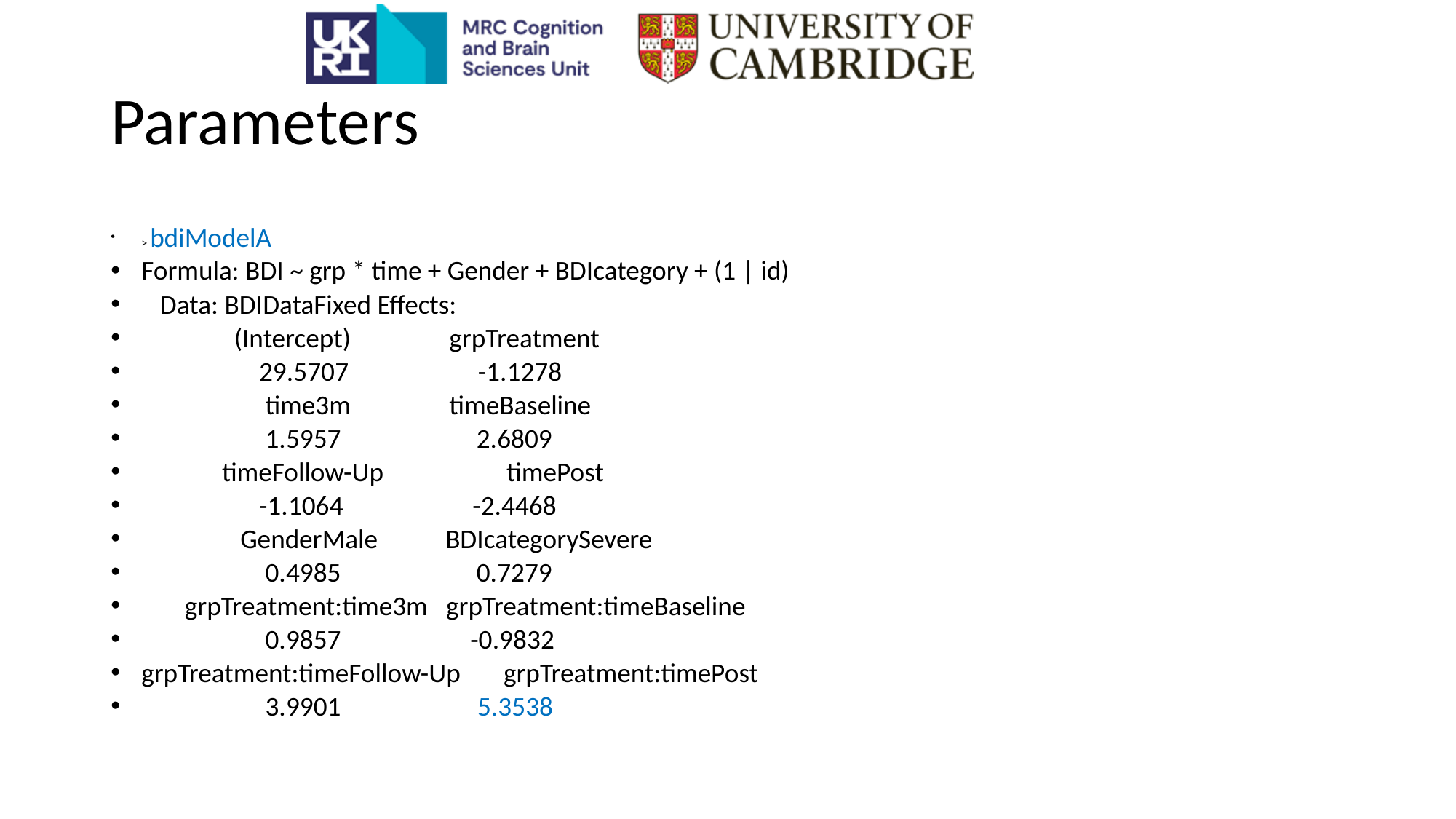

# Parameters
> bdiModelA
Formula: BDI ~ grp * time + Gender + BDIcategory + (1 | id)
   Data: BDIDataFixed Effects:
               (Intercept)                grpTreatment
                   29.5707                     -1.1278
                    time3m                timeBaseline
                    1.5957                      2.6809
             timeFollow-Up                    timePost
                   -1.1064                     -2.4468
                GenderMale           BDIcategorySevere
                    0.4985                      0.7279
       grpTreatment:time3m   grpTreatment:timeBaseline
                    0.9857                     -0.9832
grpTreatment:timeFollow-Up       grpTreatment:timePost
                    3.9901                      5.3538